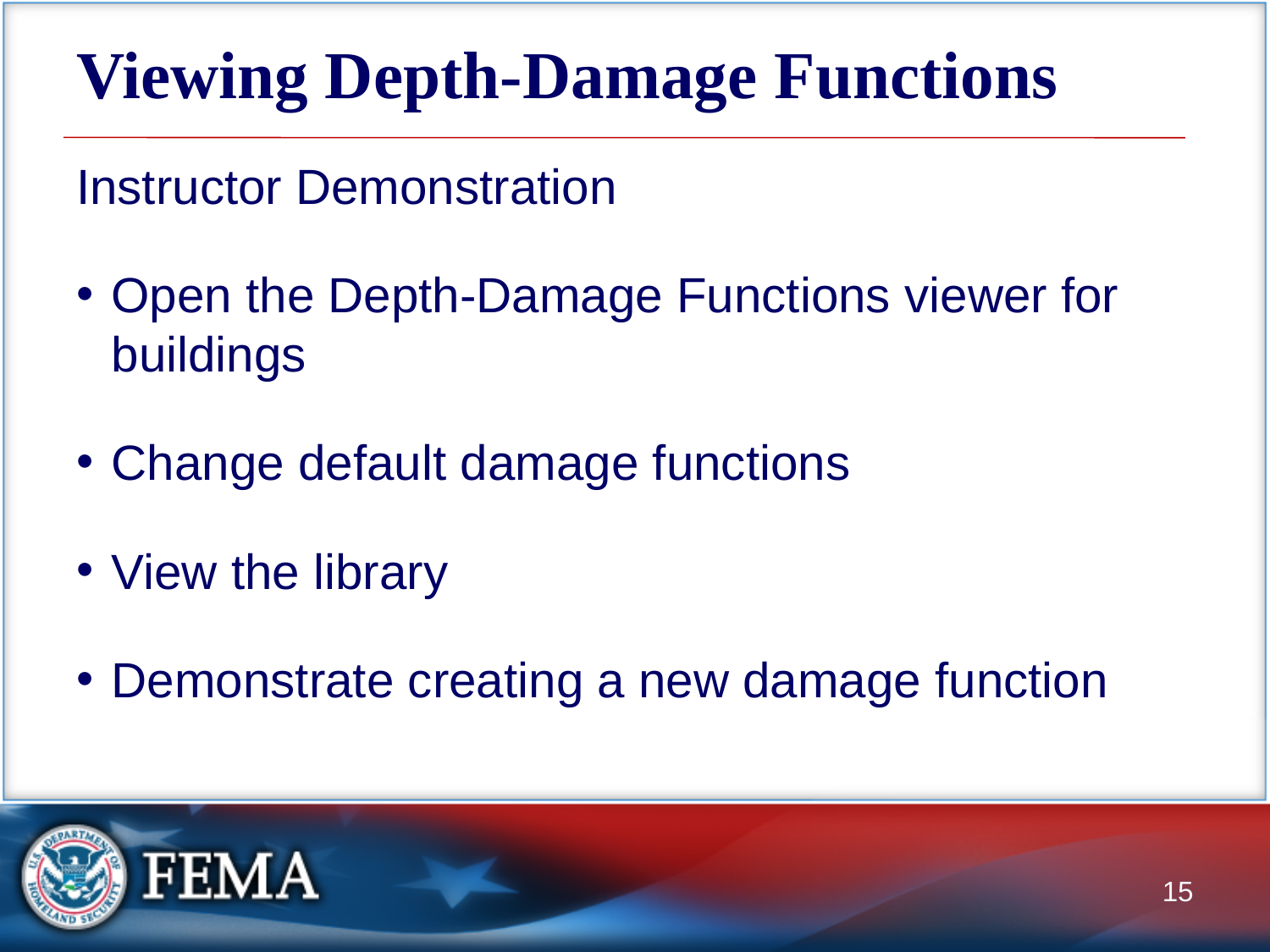

# Viewing Depth-Damage Functions
Instructor Demonstration
Open the Depth-Damage Functions viewer for buildings
Change default damage functions
View the library
Demonstrate creating a new damage function
15